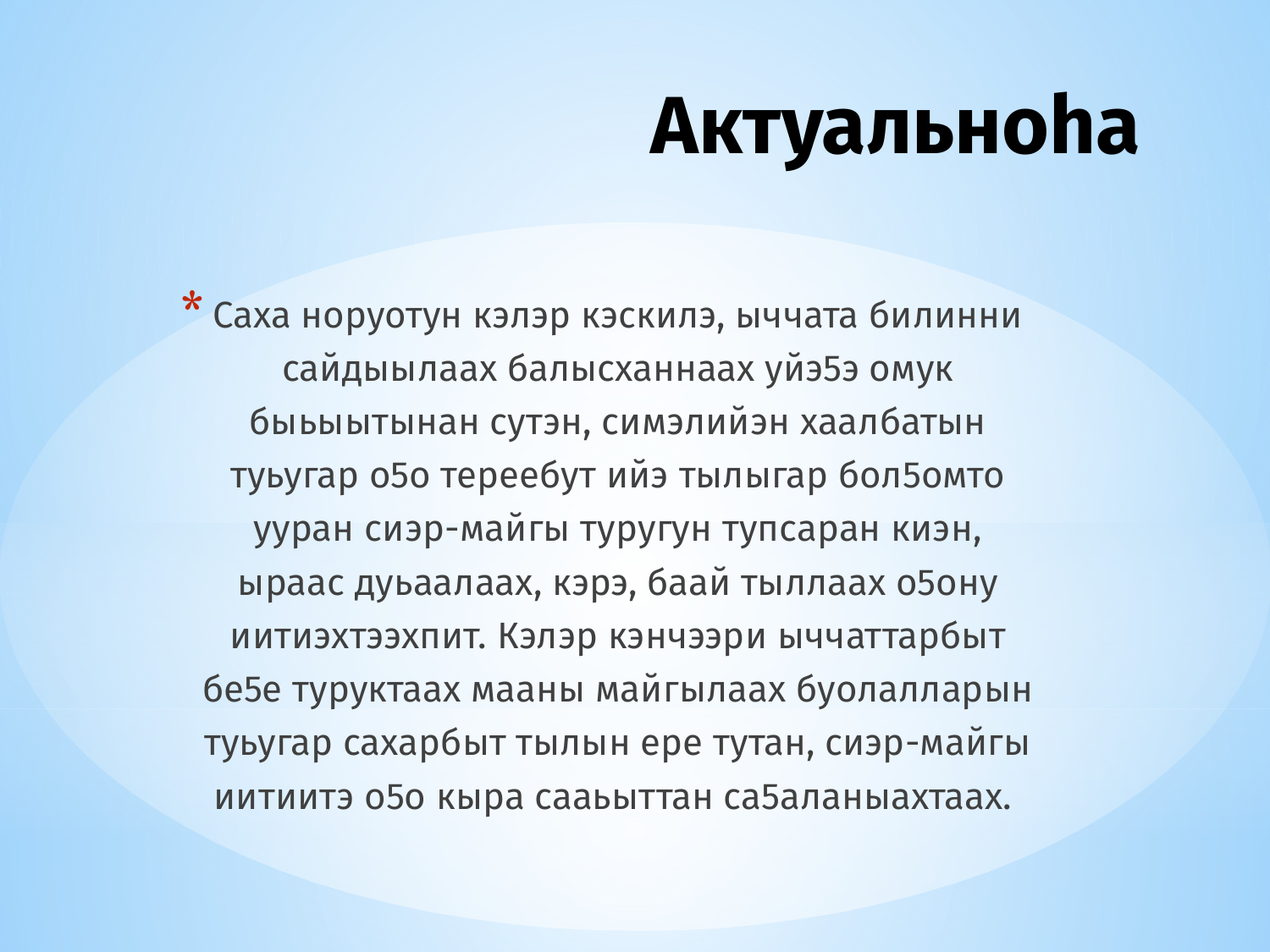

# Актуальноha

Саха норуотун кэлэр кэскилэ, ыччата билинни сайдыылаах балысханнаах уйэ5э омук быьыытынан сутэн, симэлийэн хаалбатын туьугар о5о тереебут ийэ тылыгар бол5омто ууран сиэр-майгы туругун тупсаран киэн, ыраас дуьаалаах, кэрэ, баай тыллаах о5ону иитиэхтээхпит. Кэлэр кэнчээри ыччаттарбыт бе5е туруктаах мааны майгылаах буолалларын туьугар сахарбыт тылын ере тутан, сиэр-майгы иитиитэ о5о кыра сааьыттан са5аланыахтаах.